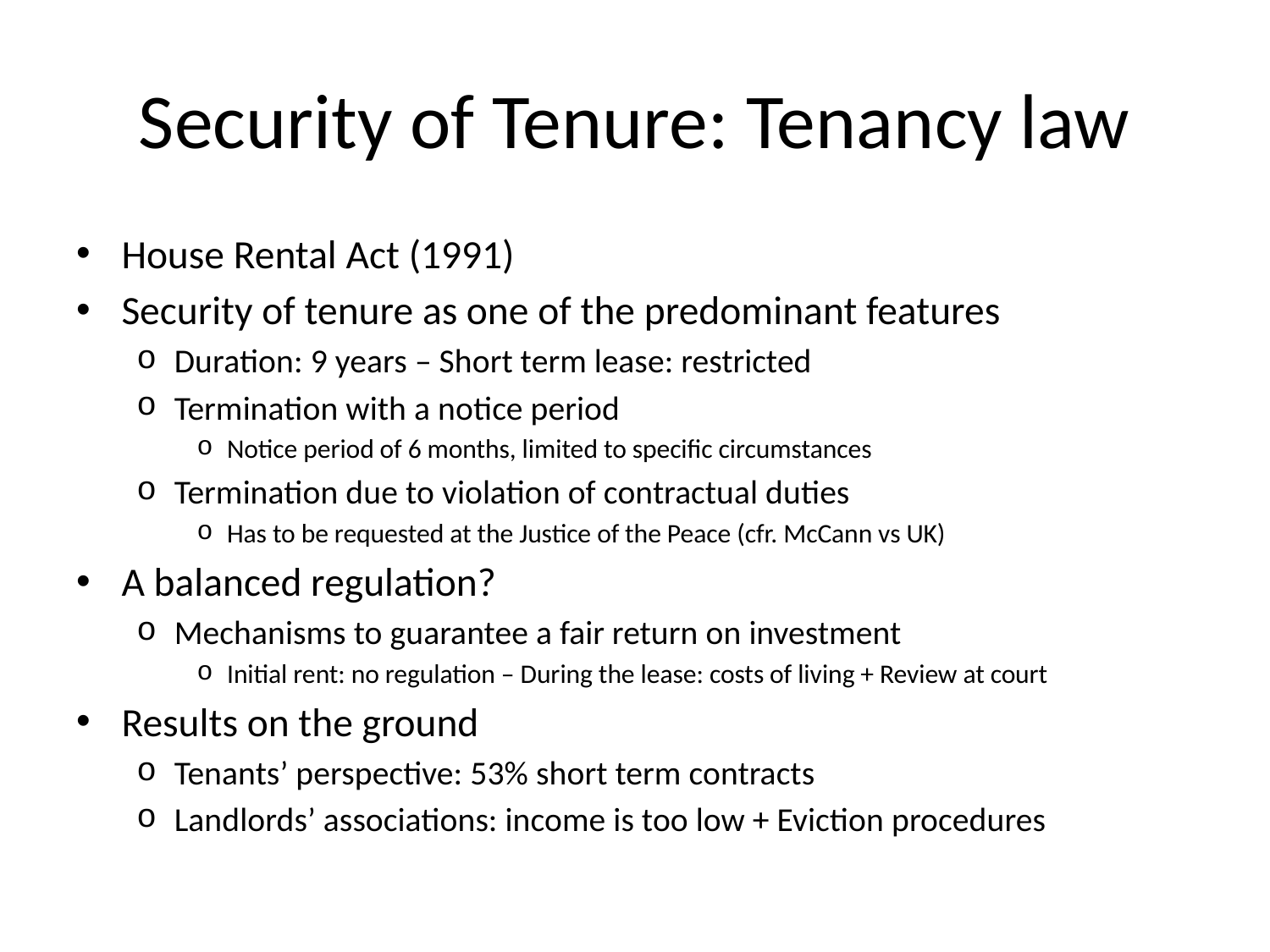

# Security of Tenure: Tenancy law
House Rental Act (1991)
Security of tenure as one of the predominant features
Duration: 9 years – Short term lease: restricted
Termination with a notice period
Notice period of 6 months, limited to specific circumstances
Termination due to violation of contractual duties
Has to be requested at the Justice of the Peace (cfr. McCann vs UK)
A balanced regulation?
Mechanisms to guarantee a fair return on investment
Initial rent: no regulation – During the lease: costs of living + Review at court
Results on the ground
Tenants’ perspective: 53% short term contracts
Landlords’ associations: income is too low + Eviction procedures